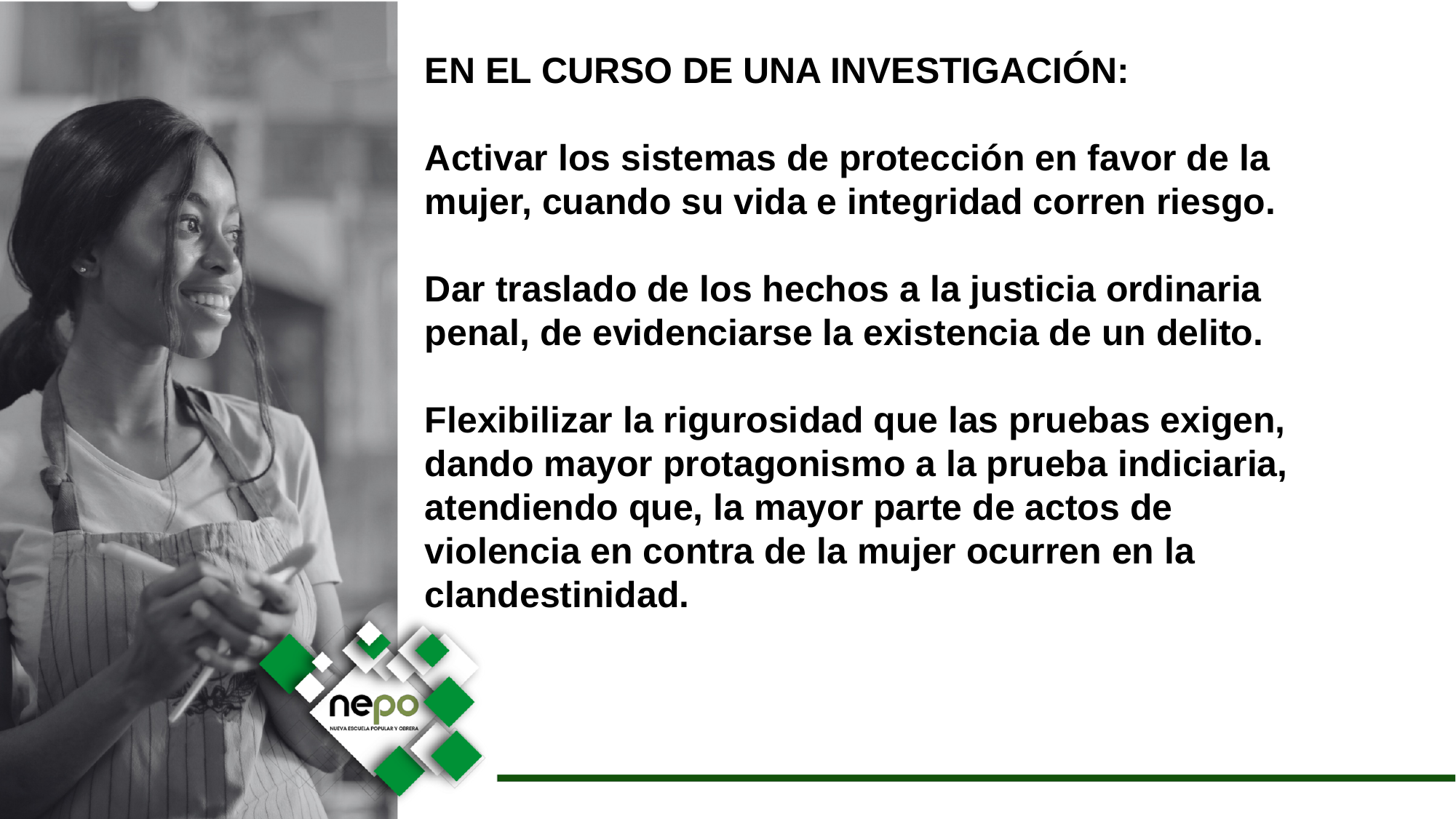

EN EL CURSO DE UNA INVESTIGACIÓN:

Activar los sistemas de protección en favor de la mujer, cuando su vida e integridad corren riesgo.

Dar traslado de los hechos a la justicia ordinaria penal, de evidenciarse la existencia de un delito.

Flexibilizar la rigurosidad que las pruebas exigen, dando mayor protagonismo a la prueba indiciaria, atendiendo que, la mayor parte de actos de violencia en contra de la mujer ocurren en la clandestinidad.